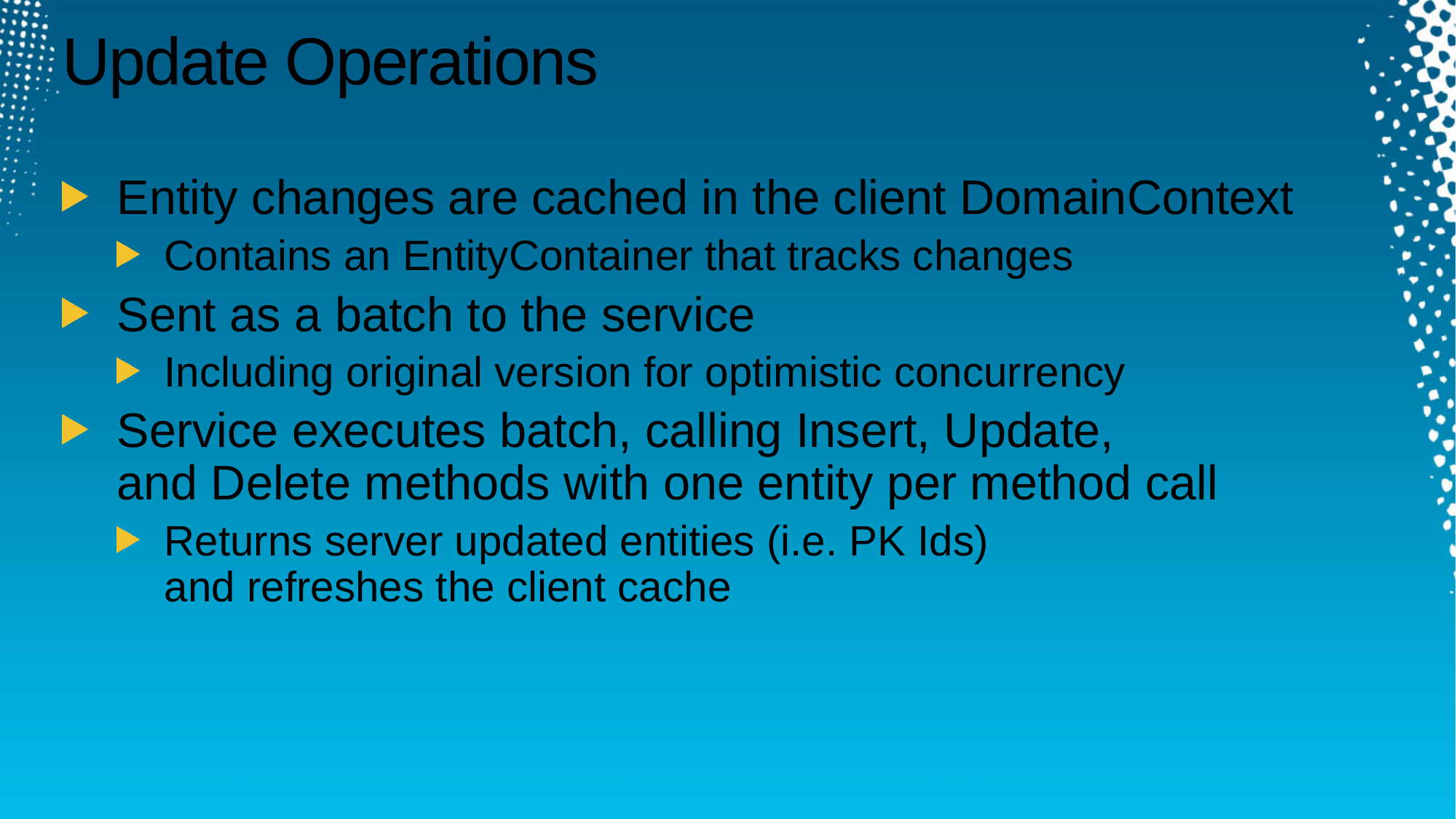

# Update Operations
Entity changes are cached in the client DomainContext
Contains an EntityContainer that tracks changes
Sent as a batch to the service
Including original version for optimistic concurrency
Service executes batch, calling Insert, Update,
and Delete methods with one entity per method call
Returns server updated entities (i.e. PK Ids)
and refreshes the client cache